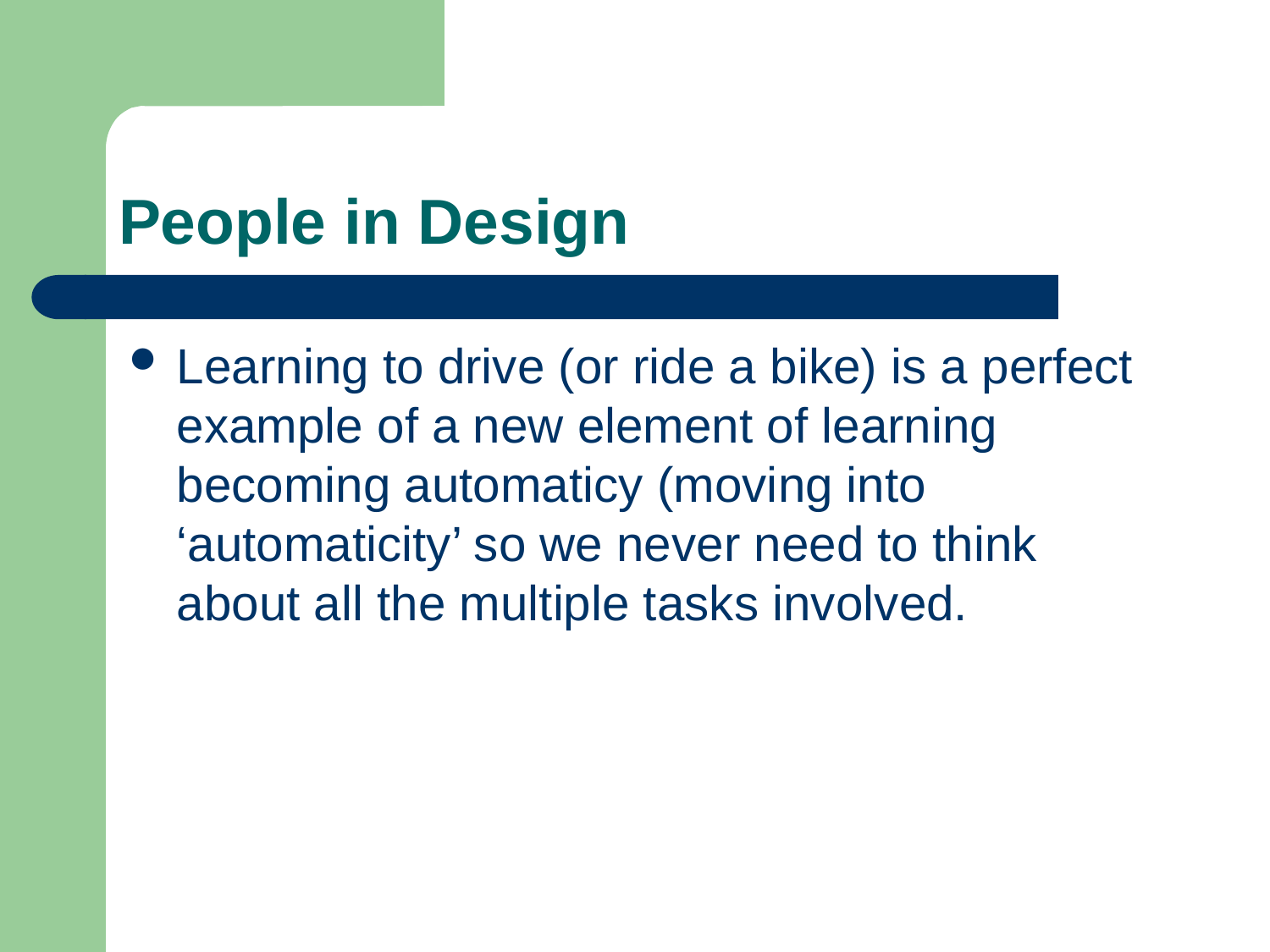

# People in Design
Learning to drive (or ride a bike) is a perfect example of a new element of learning becoming automaticy (moving into ‘automaticity’ so we never need to think about all the multiple tasks involved.